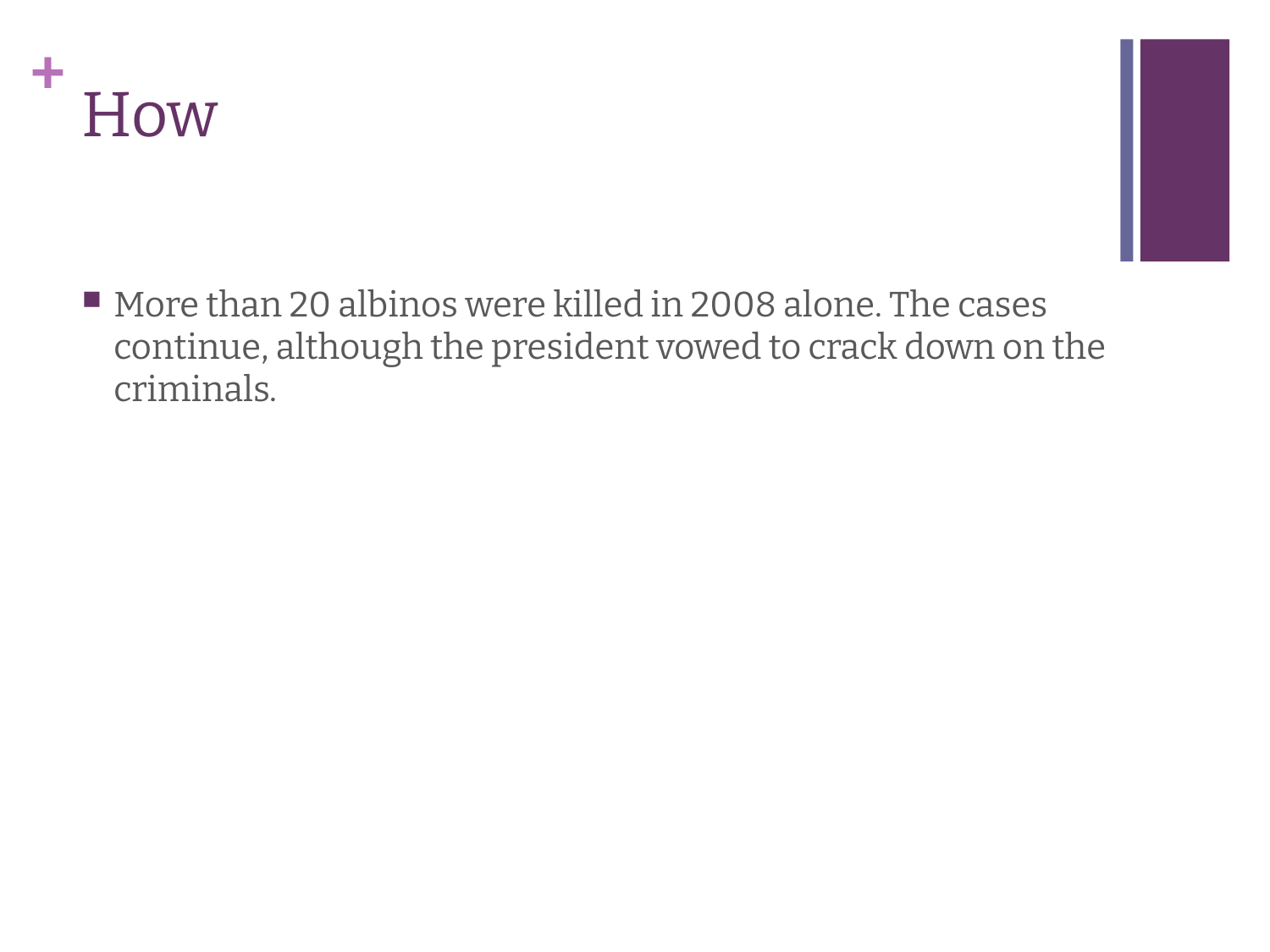

# How
More than 20 albinos were killed in 2008 alone. The cases continue, although the president vowed to crack down on the criminals.